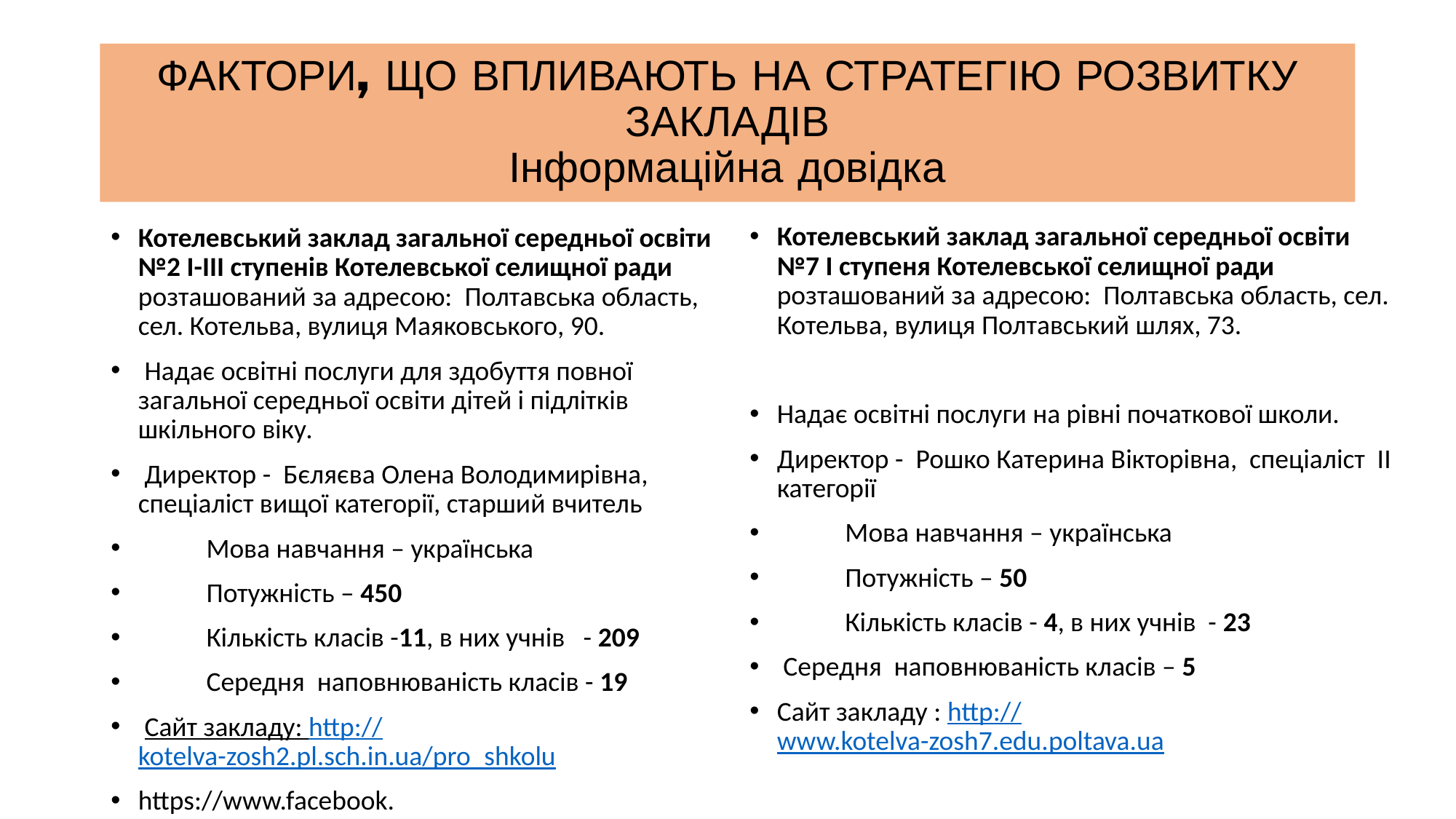

# ФАКТОРИ, ЩО ВПЛИВАЮТЬ НА СТРАТЕГІЮ РОЗВИТКУ ЗАКЛАДІВ Інформаційна довідка
Котелевський заклад загальної середньої освіти №7 І ступеня Котелевської селищної ради розташований за адресою:  Полтавська область, сел. Котельва, вулиця Полтавський шлях, 73.

Надає освітні послуги на рівні початкової школи.
Директор -  Рошко Катерина Вікторівна,  спеціаліст  ІІ категорії
           Мова навчання – українська
           Потужність – 50
           Кількість класів - 4, в них учнів  - 23
 Середня  наповнюваність класів – 5
Сайт закладу : http://www.kotelva-zosh7.edu.poltava.ua

Котелевський заклад загальної середньої освіти №2 І-ІІІ ступенів Котелевської селищної ради розташований за адресою:  Полтавська область, сел. Котельва, вулиця Маяковського, 90.
 Надає освітні послуги для здобуття повної загальної середньої освіти дітей і підлітків шкільного віку.
 Директор -  Бєляєва Олена Володимирівна, спеціаліст вищої категорії, старший вчитель
           Мова навчання – українська
           Потужність – 450
           Кількість класів -11, в них учнів   - 209
           Середня  наповнюваність класів - 19
 Сайт закладу: http://kotelva-zosh2.pl.sch.in.ua/pro_shkolu
https://www.facebook.